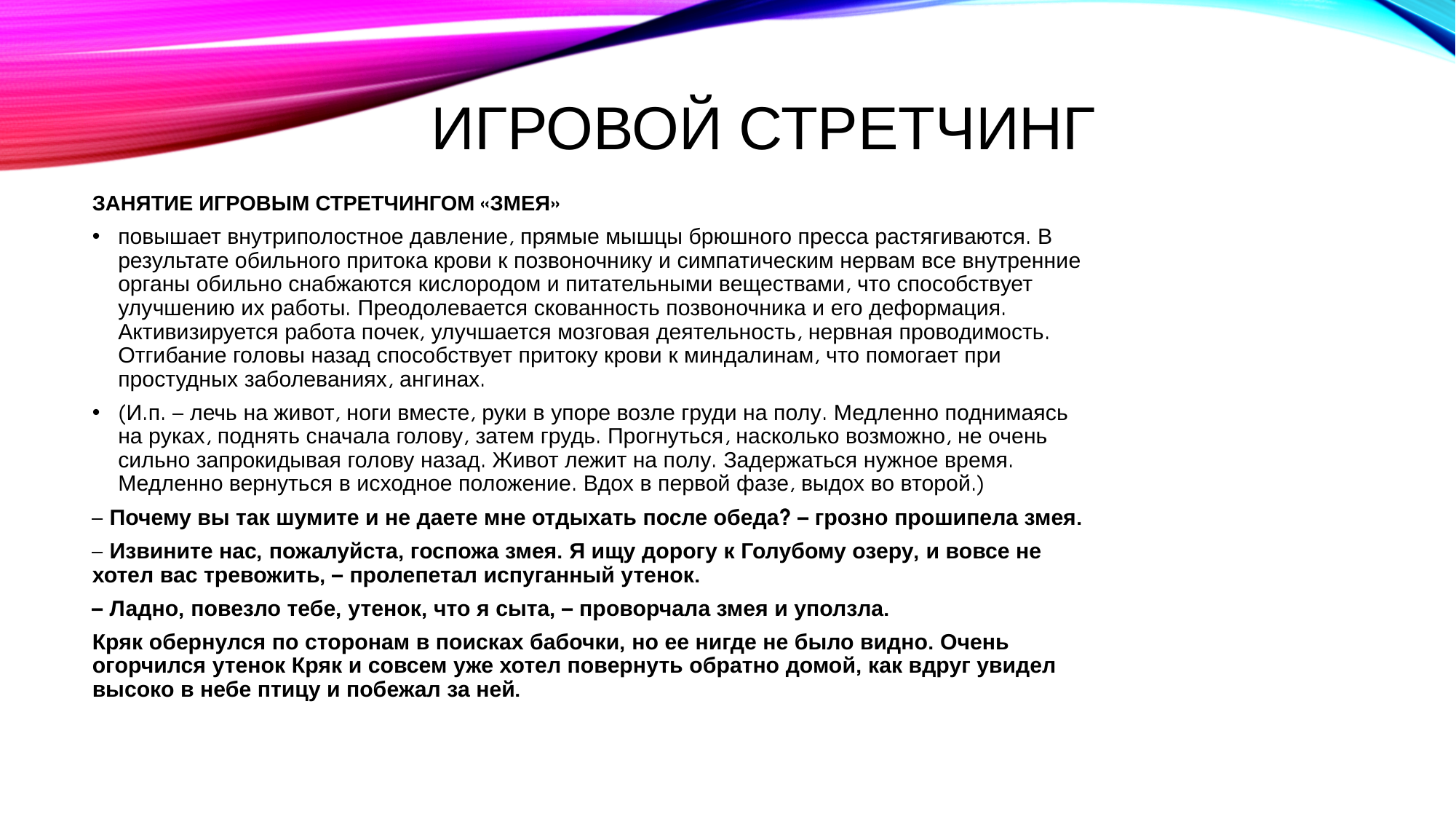

# ИГРОВОЙ СТРЕТЧИНГ
ЗАНЯТИЕ ИГРОВЫМ СТРЕТЧИНГОМ «ЗМЕЯ»
повышает внутриполостное давление, прямые мышцы брюшного пресса растягиваются. В результате обильного притока крови к позвоночнику и симпатическим нервам все внутренние органы обильно снабжаются кислородом и питательными веществами, что способствует улучшению их работы. Преодолевается скованность позвоночника и его деформация. Активизируется работа почек, улучшается мозговая деятельность, нервная проводимость. Отгибание головы назад способствует притоку крови к миндалинам, что помогает при простудных заболеваниях, ангинах.
(И.п. – лечь на живот, ноги вместе, руки в упоре возле груди на полу. Медленно поднимаясь на руках, поднять сначала голову, затем грудь. Прогнуться, насколько возможно, не очень сильно запрокидывая голову назад. Живот лежит на полу. Задержаться нужное время. Медленно вернуться в исходное положение. Вдох в первой фазе, выдох во второй.)
– Почему вы так шумите и не даете мне отдыхать после обеда? – грозно прошипела змея.
– Извините нас, пожалуйста, госпожа змея. Я ищу дорогу к Голубому озеру, и вовсе не хотел вас тревожить, – пролепетал испуганный утенок.
– Ладно, повезло тебе, утенок, что я сыта, – проворчала змея и уползла.
Кряк обернулся по сторонам в поисках бабочки, но ее нигде не было видно. Очень огорчился утенок Кряк и совсем уже хотел повернуть обратно домой, как вдруг увидел высоко в небе птицу и побежал за ней.